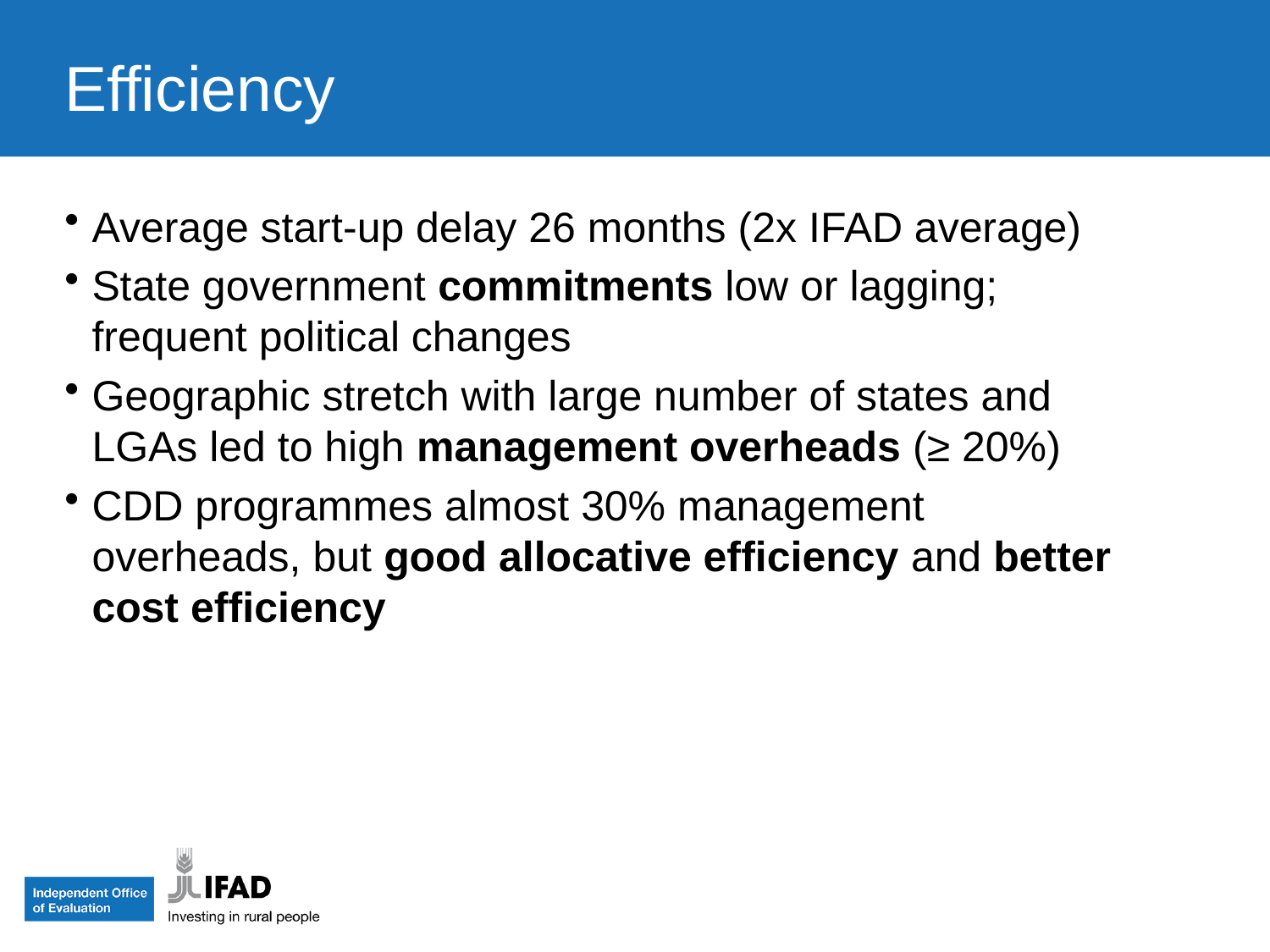

Efficiency
Average start-up delay 26 months (2x IFAD average)
State government commitments low or lagging; frequent political changes
Geographic stretch with large number of states and LGAs led to high management overheads (≥ 20%)
CDD programmes almost 30% management overheads, but good allocative efficiency and better cost efficiency